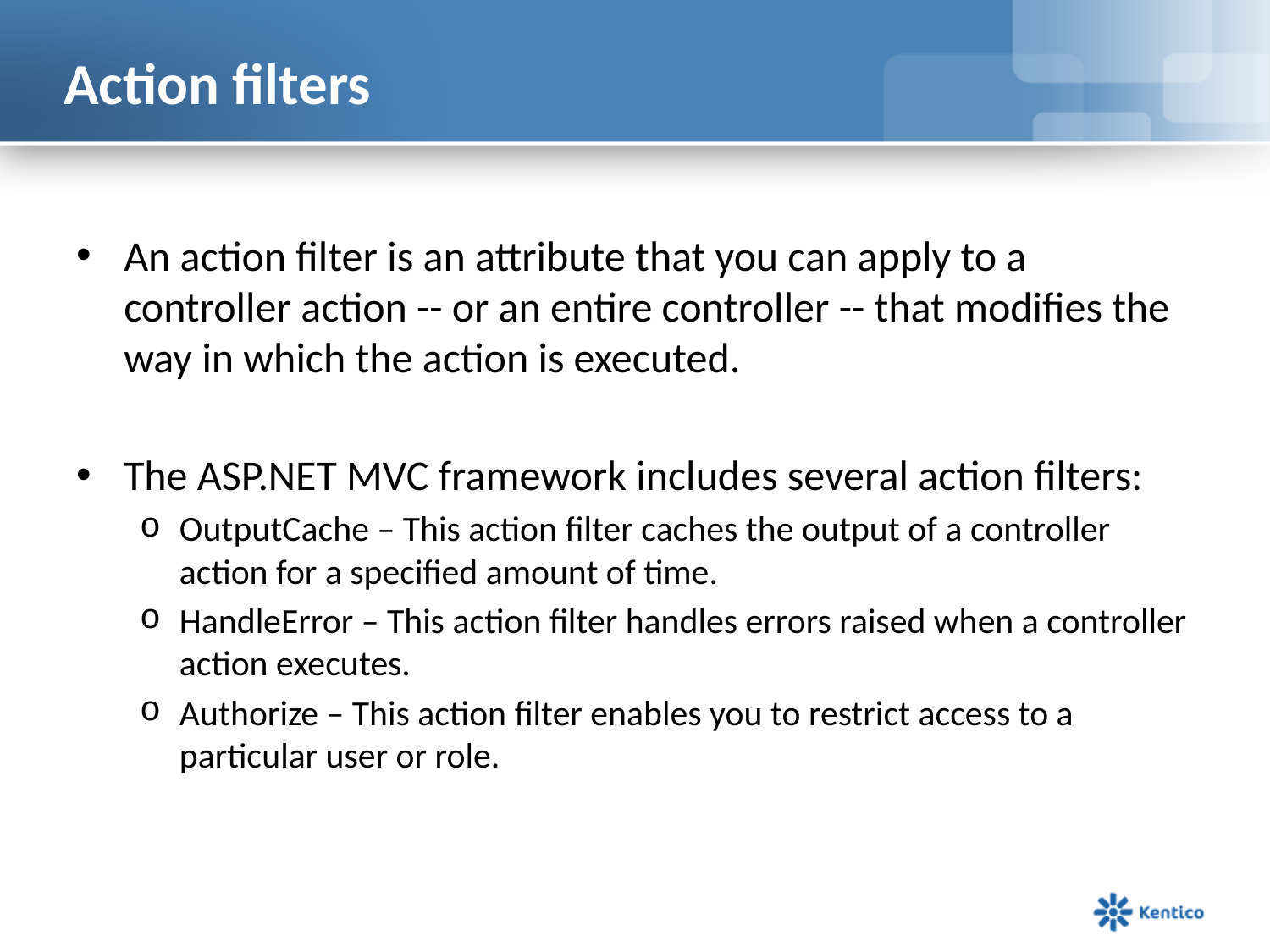

# Action filters
An action filter is an attribute that you can apply to a controller action -- or an entire controller -- that modifies the way in which the action is executed.

The ASP.NET MVC framework includes several action filters:
OutputCache – This action filter caches the output of a controller action for a specified amount of time.
HandleError – This action filter handles errors raised when a controller action executes.
Authorize – This action filter enables you to restrict access to a particular user or role.